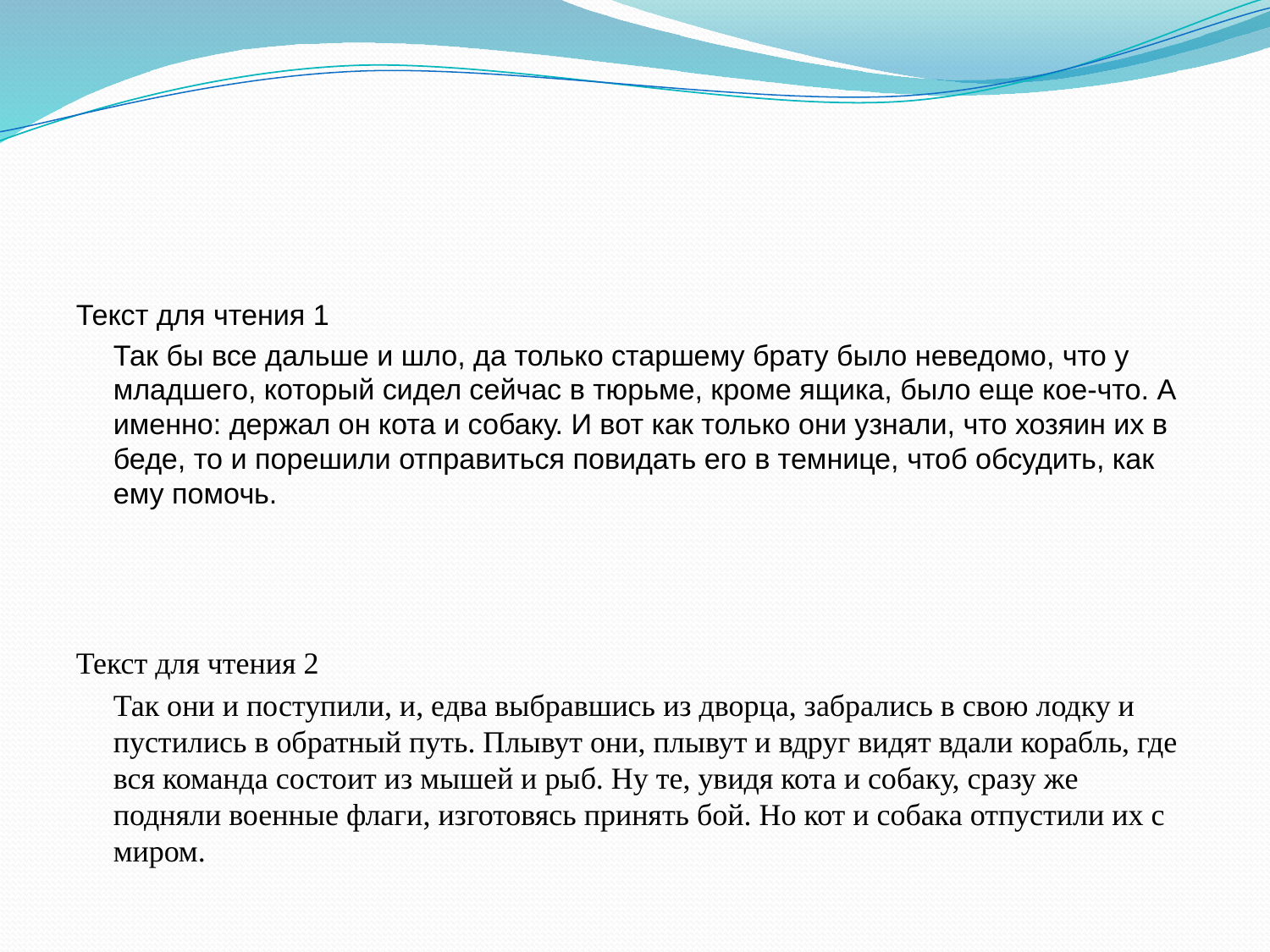

#

Текст для чтения 1
		Так бы все дальше и шло, да только старшему брату было неведомо, что у младшего, который сидел сейчас в тюрьме, кроме ящика, было еще кое-что. А именно: держал он кота и собаку. И вот как только они узнали, что хозяин их в беде, то и порешили отправиться повидать его в темнице, чтоб обсудить, как ему помочь.

Текст для чтения 2
		Так они и поступили, и, едва выбравшись из дворца, забрались в свою лодку и пустились в обратный путь. Плывут они, плывут и вдруг видят вдали корабль, где вся команда состоит из мышей и рыб. Ну те, увидя кота и собаку, сразу же подняли военные флаги, изготовясь принять бой. Но кот и собака отпустили их с миром.